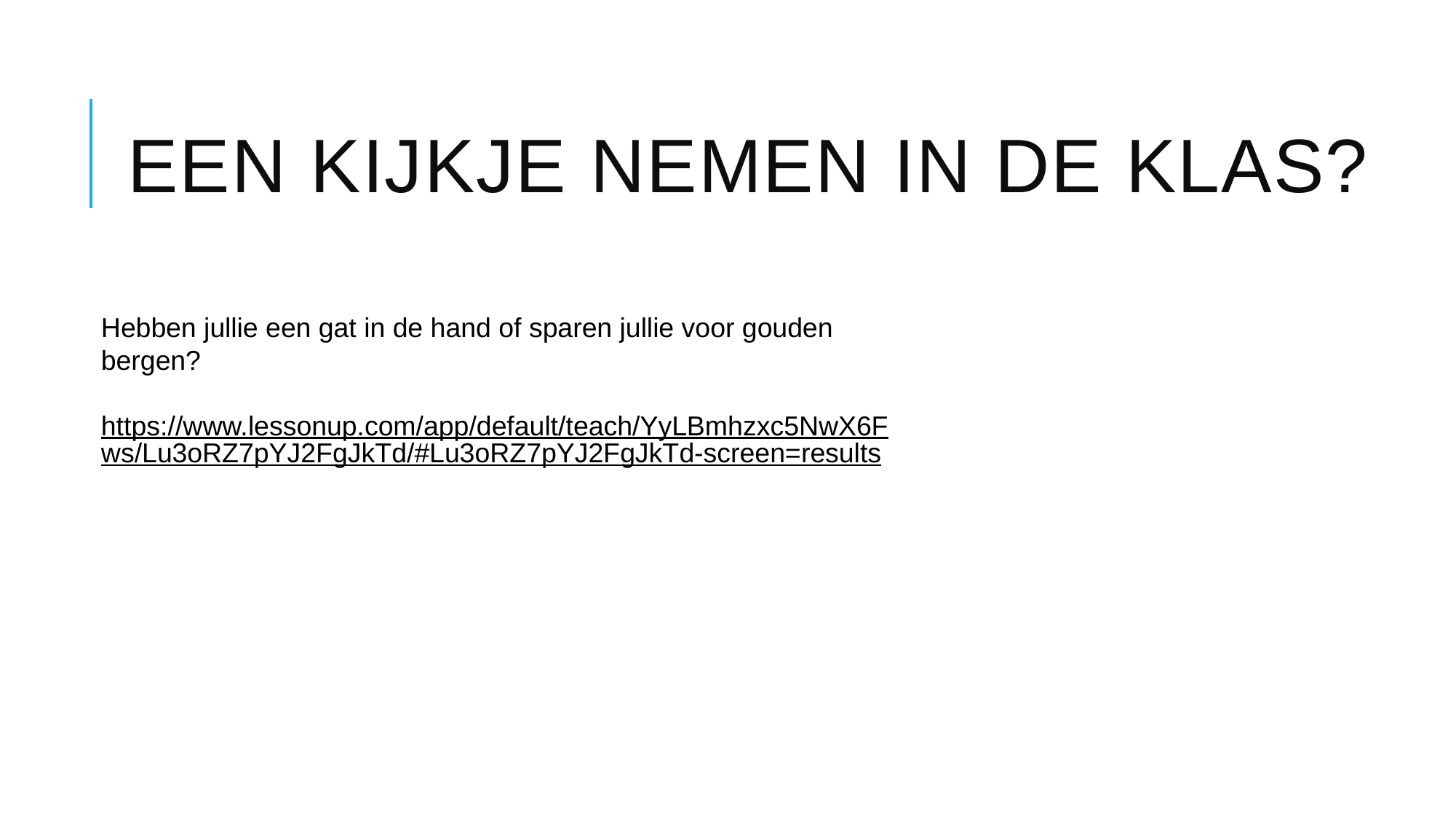

# Een kijkje nemen in de klas?

Hebben jullie een gat in de hand of sparen jullie voor gouden bergen?

https://www.lessonup.com/app/default/teach/YyLBmhzxc5NwX6Fws/Lu3oRZ7pYJ2FgJkTd/#Lu3oRZ7pYJ2FgJkTd-screen=results